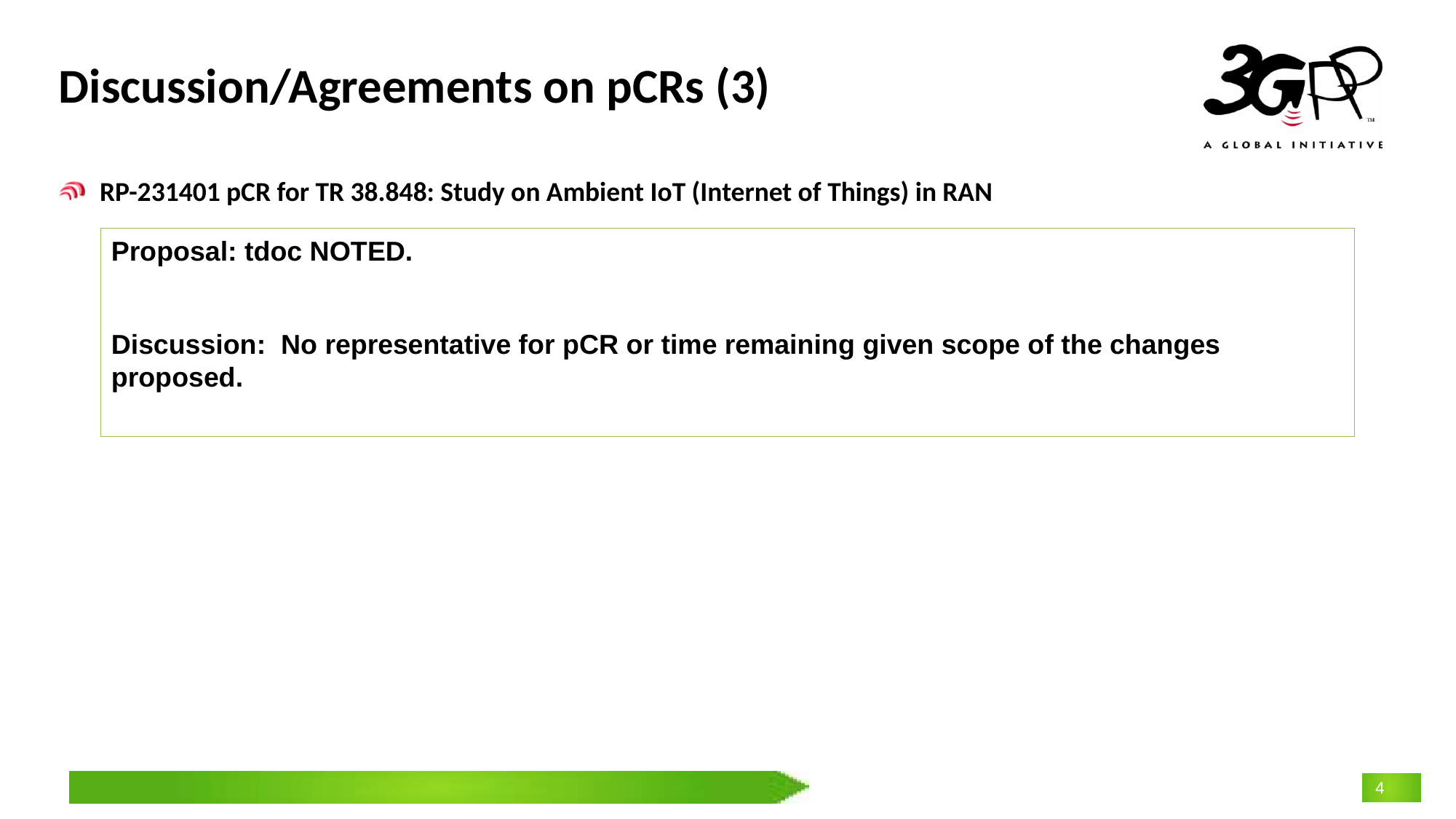

# Discussion/Agreements on pCRs (3)
RP-231401 pCR for TR 38.848: Study on Ambient IoT (Internet of Things) in RAN
Proposal: tdoc NOTED.

Discussion:  No representative for pCR or time remaining given scope of the changes proposed.